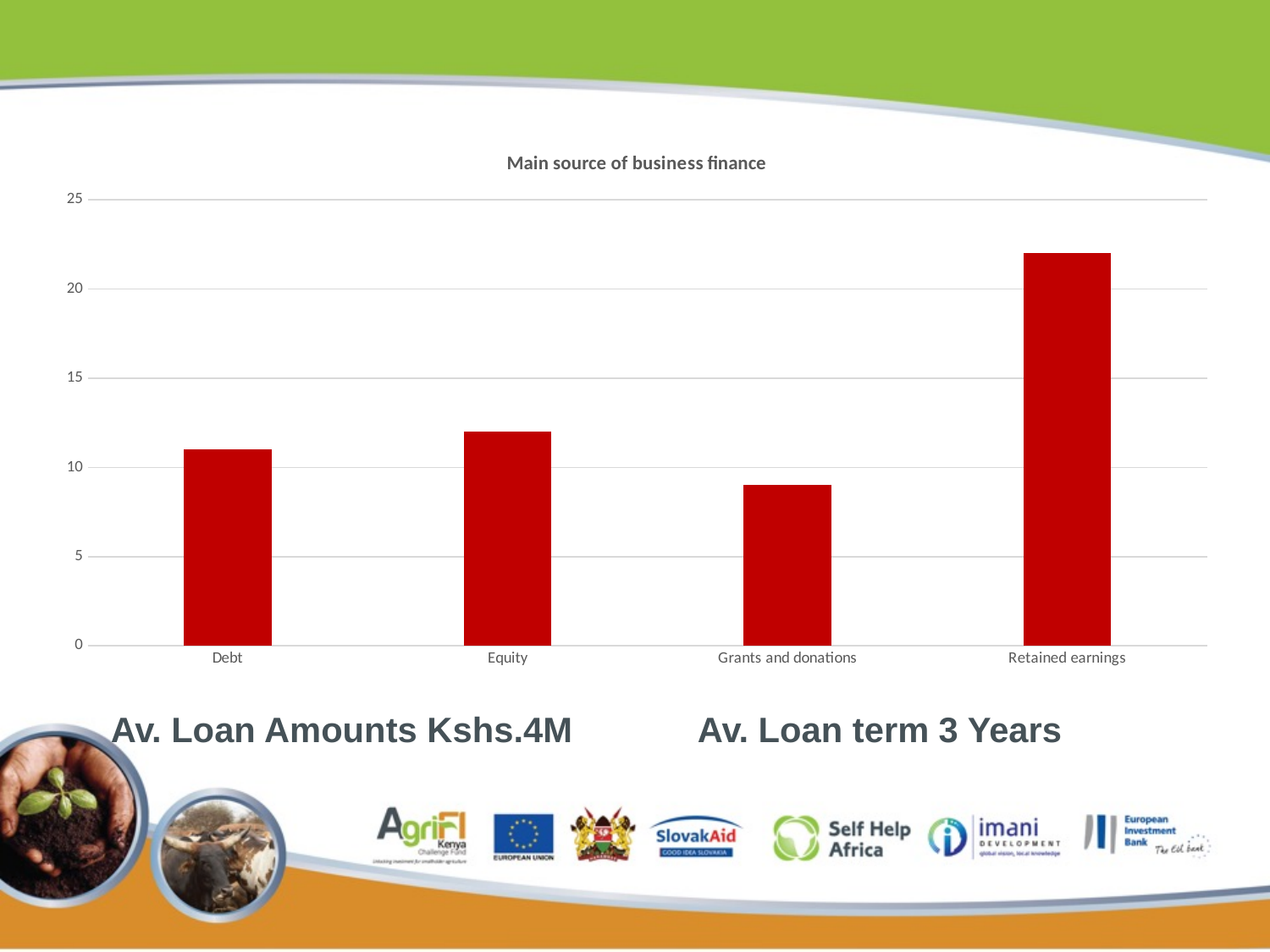

#

### Chart: Main source of business finance

| Category | Count of What has been the main source of financing for your business |
|---|---|
| Debt | 11.0 |
| Equity | 12.0 |
| Grants and donations | 9.0 |
| Retained earnings | 22.0 |

Av. Loan Amounts Kshs.4M             Av. Loan term 3 Years